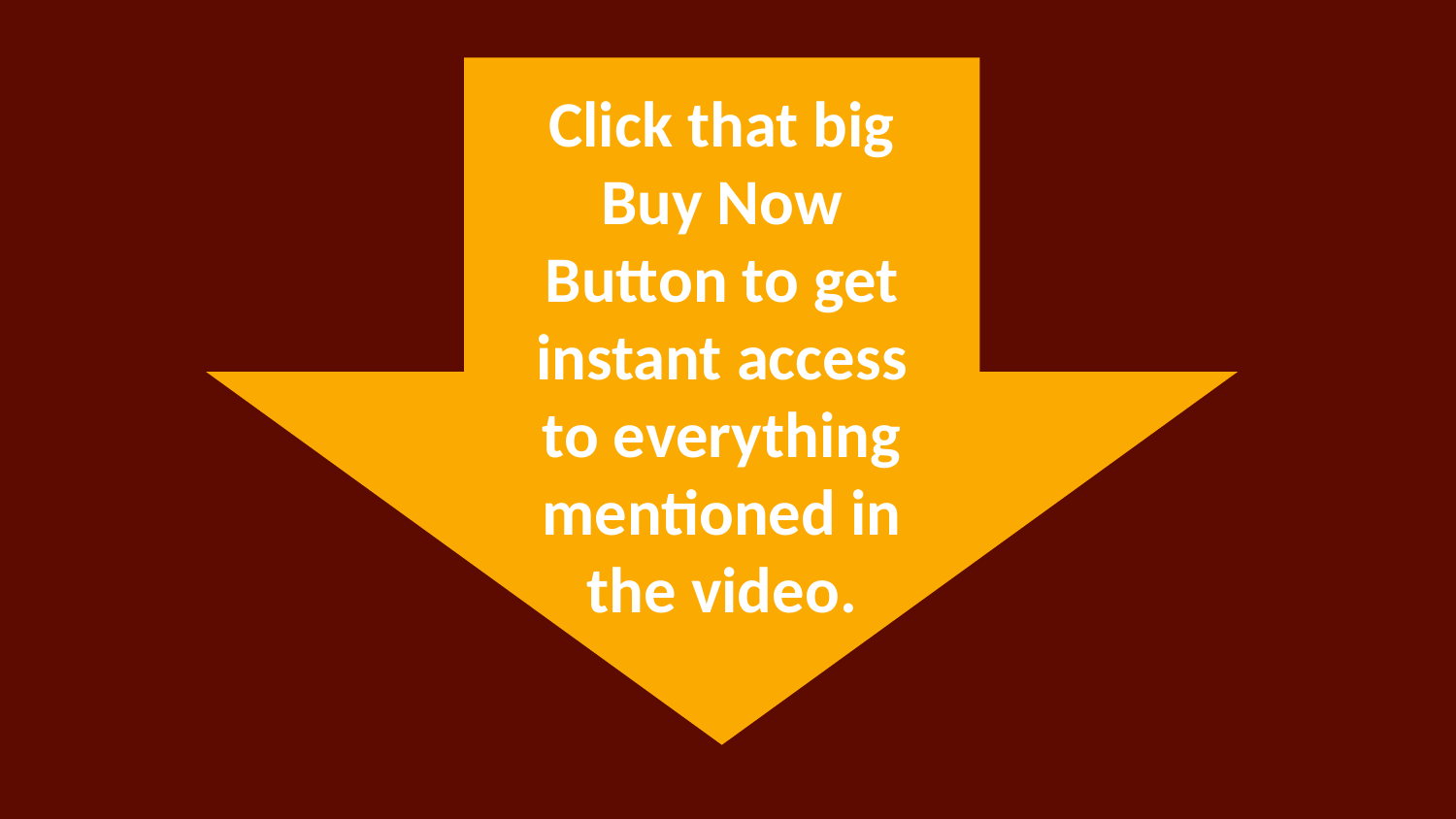

# Click that big Buy Now Button to get instant access to everything mentioned in the video.